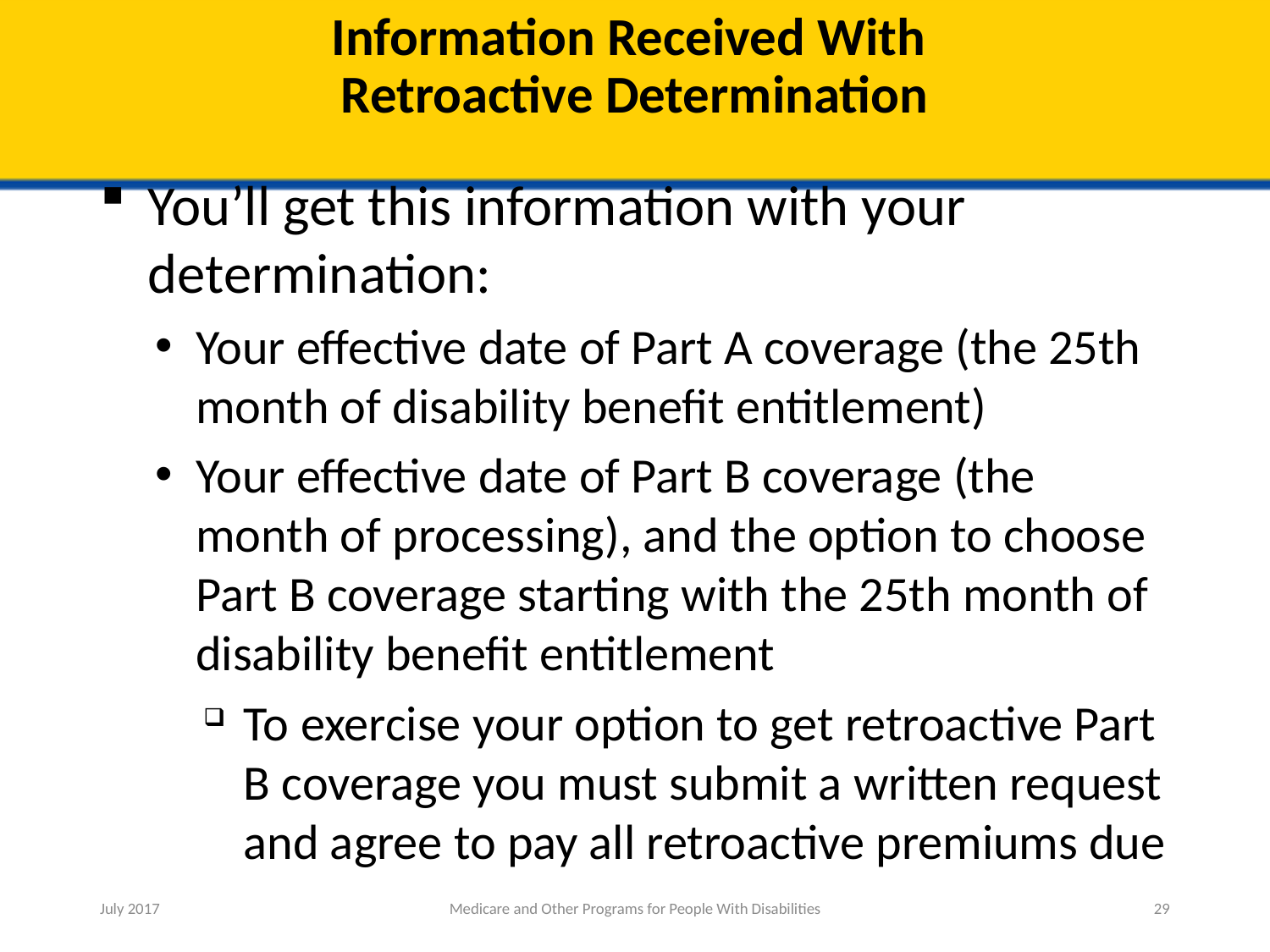

# Information Received With Retroactive Determination
You’ll get this information with your determination:
Your effective date of Part A coverage (the 25th month of disability benefit entitlement)
Your effective date of Part B coverage (the month of processing), and the option to choose Part B coverage starting with the 25th month of disability benefit entitlement
To exercise your option to get retroactive Part B coverage you must submit a written request and agree to pay all retroactive premiums due

July 2017
Medicare and Other Programs for People With Disabilities
29